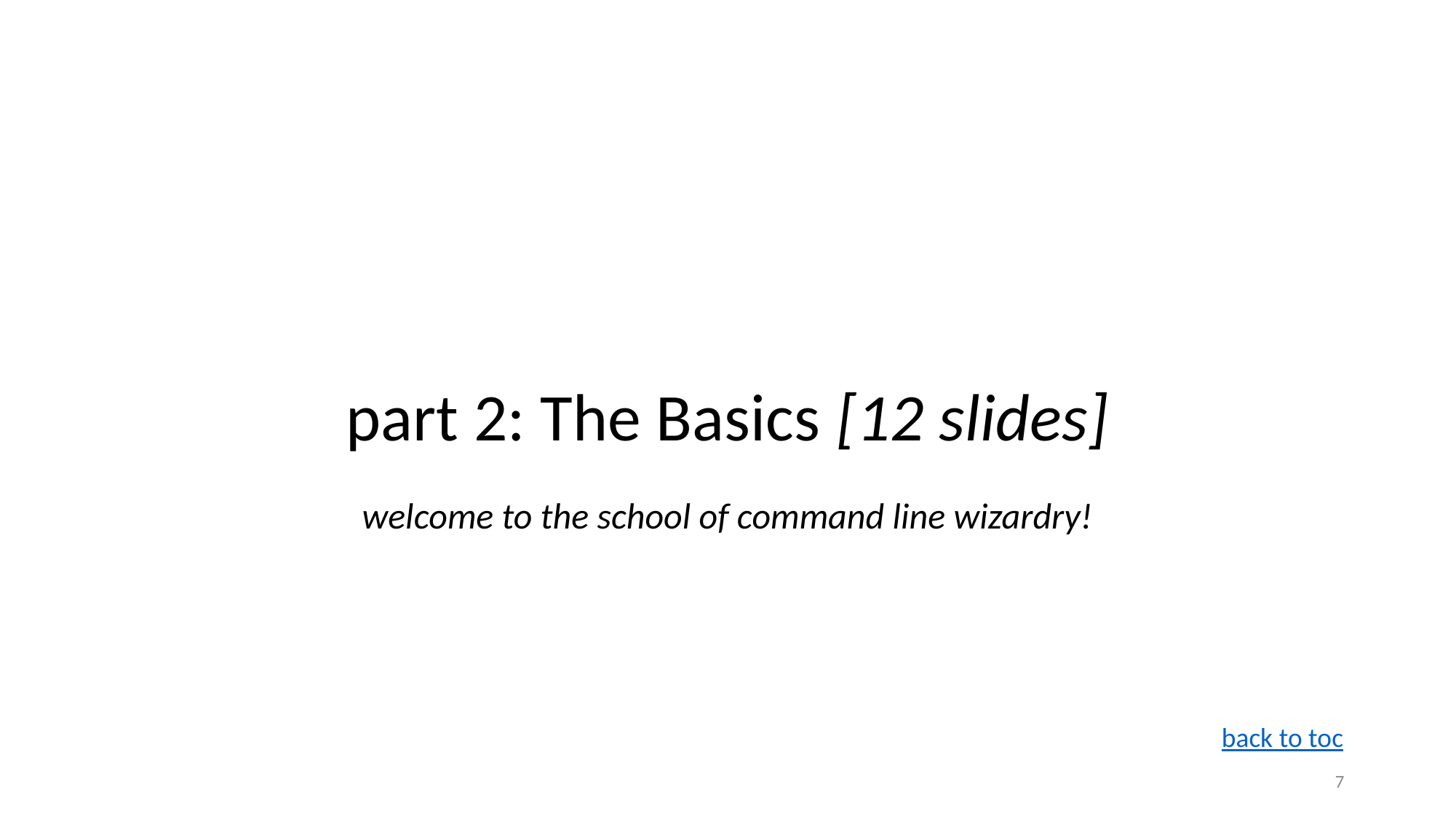

# part 2: The Basics [12 slides]
welcome to the school of command line wizardry!
back to toc
7